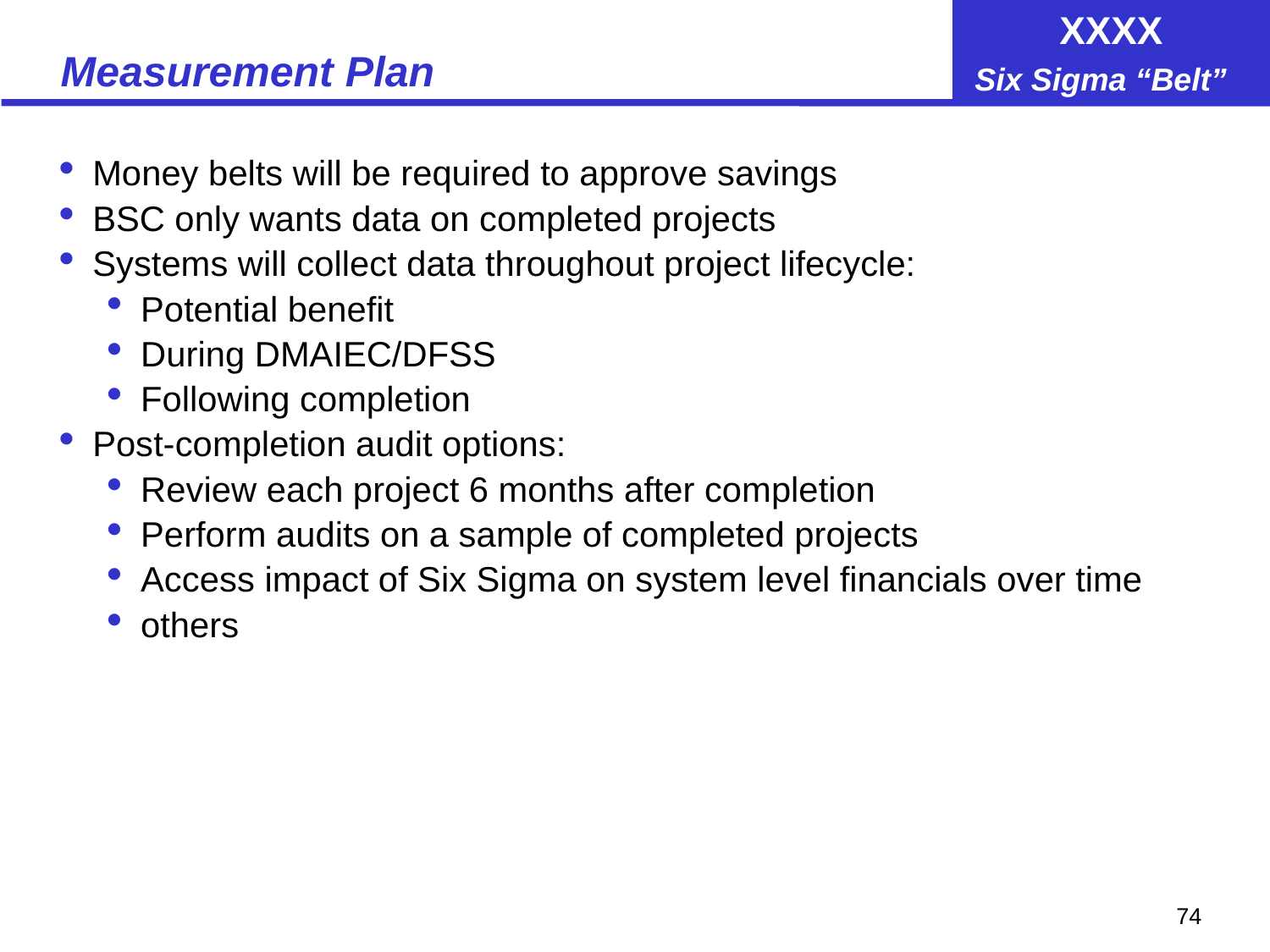

# Measurement Plan
Money belts will be required to approve savings
BSC only wants data on completed projects
Systems will collect data throughout project lifecycle:
Potential benefit
During DMAIEC/DFSS
Following completion
Post-completion audit options:
Review each project 6 months after completion
Perform audits on a sample of completed projects
Access impact of Six Sigma on system level financials over time
others